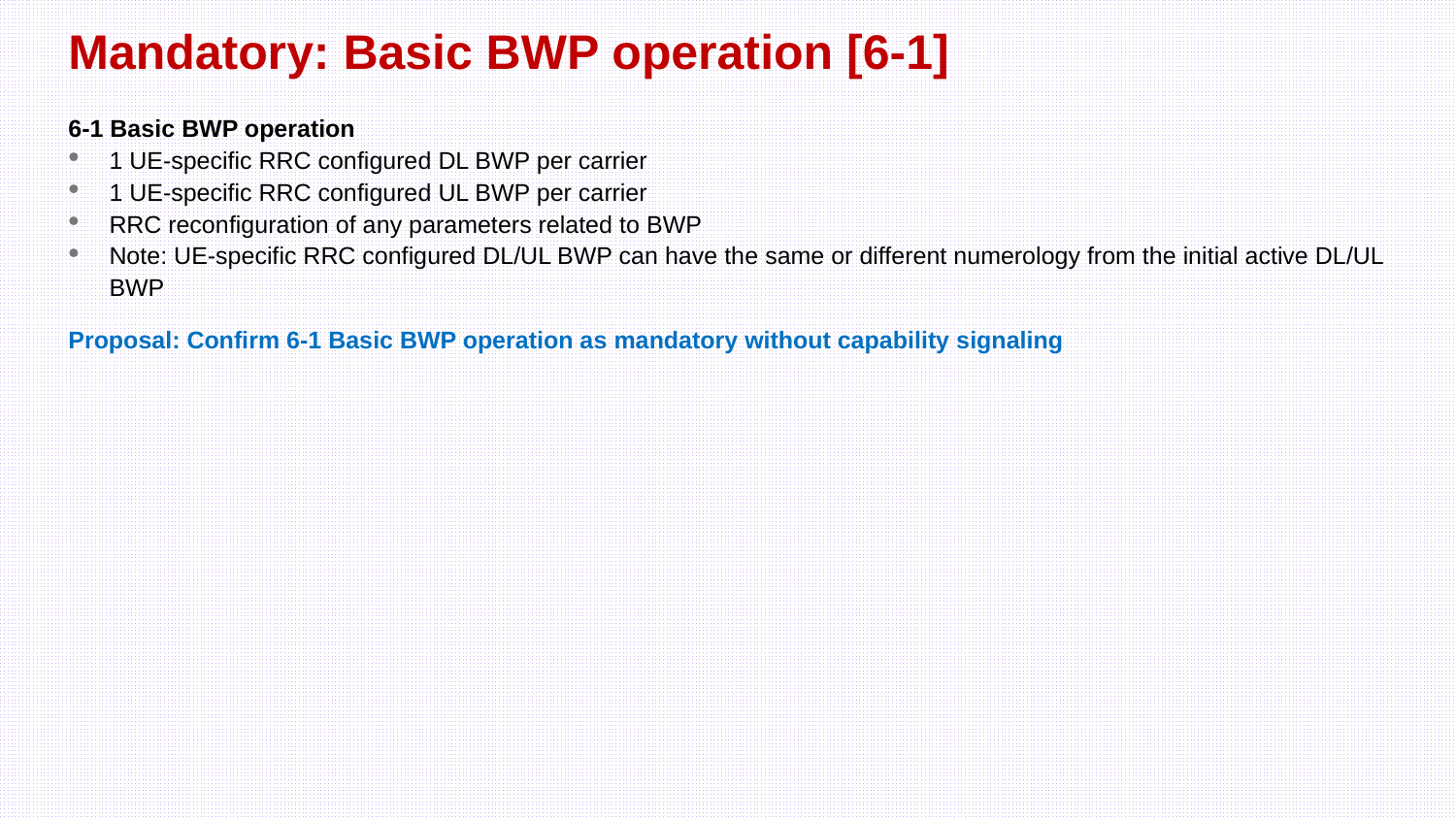

Mandatory: Basic BWP operation [6-1]
6-1 Basic BWP operation
1 UE-specific RRC configured DL BWP per carrier
1 UE-specific RRC configured UL BWP per carrier
RRC reconfiguration of any parameters related to BWP
Note: UE-specific RRC configured DL/UL BWP can have the same or different numerology from the initial active DL/UL BWP
Proposal: Confirm 6-1 Basic BWP operation as mandatory without capability signaling